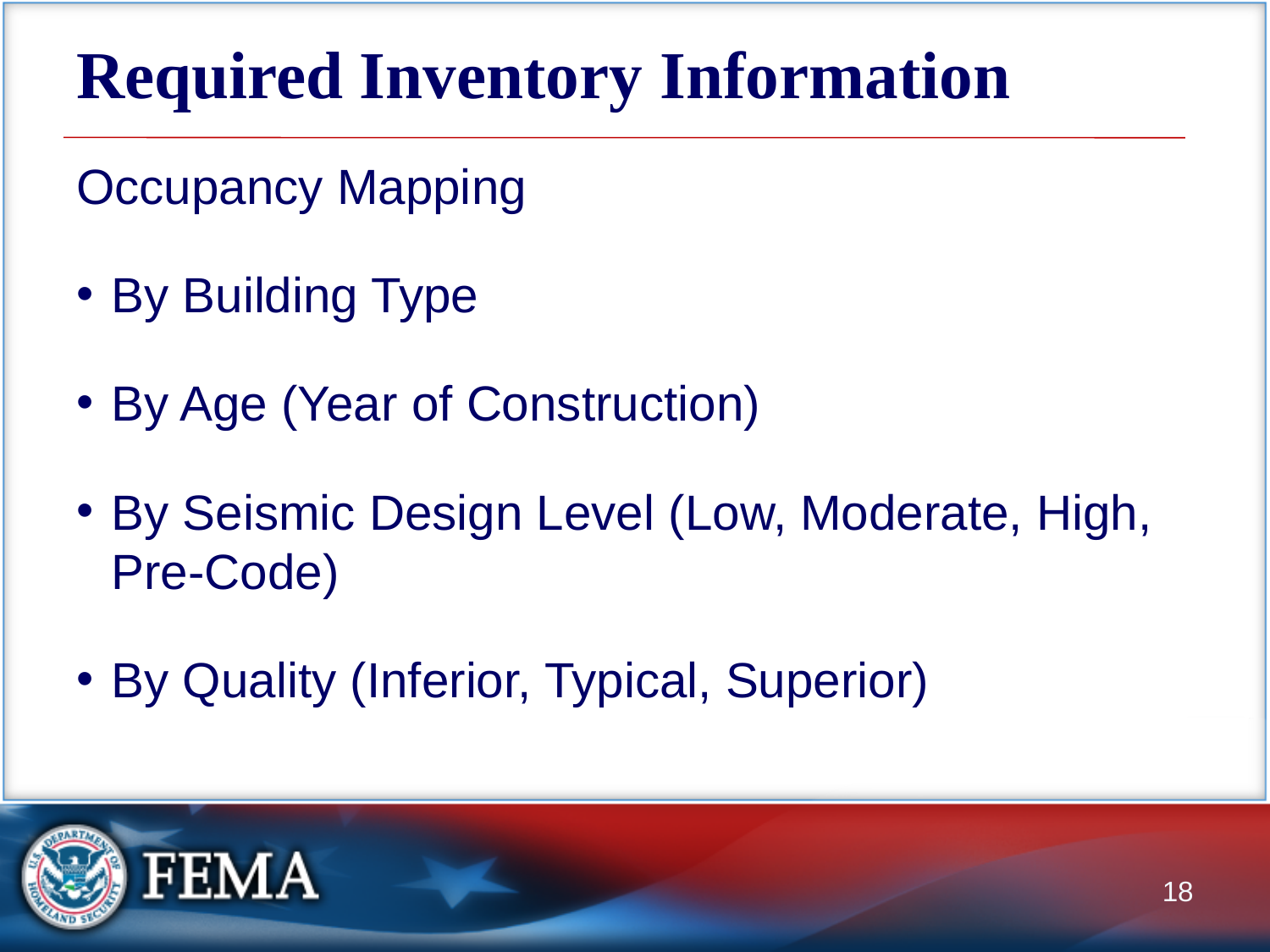

# Required Inventory Information
Occupancy Mapping
By Building Type
By Age (Year of Construction)
By Seismic Design Level (Low, Moderate, High, Pre-Code)
By Quality (Inferior, Typical, Superior)

18